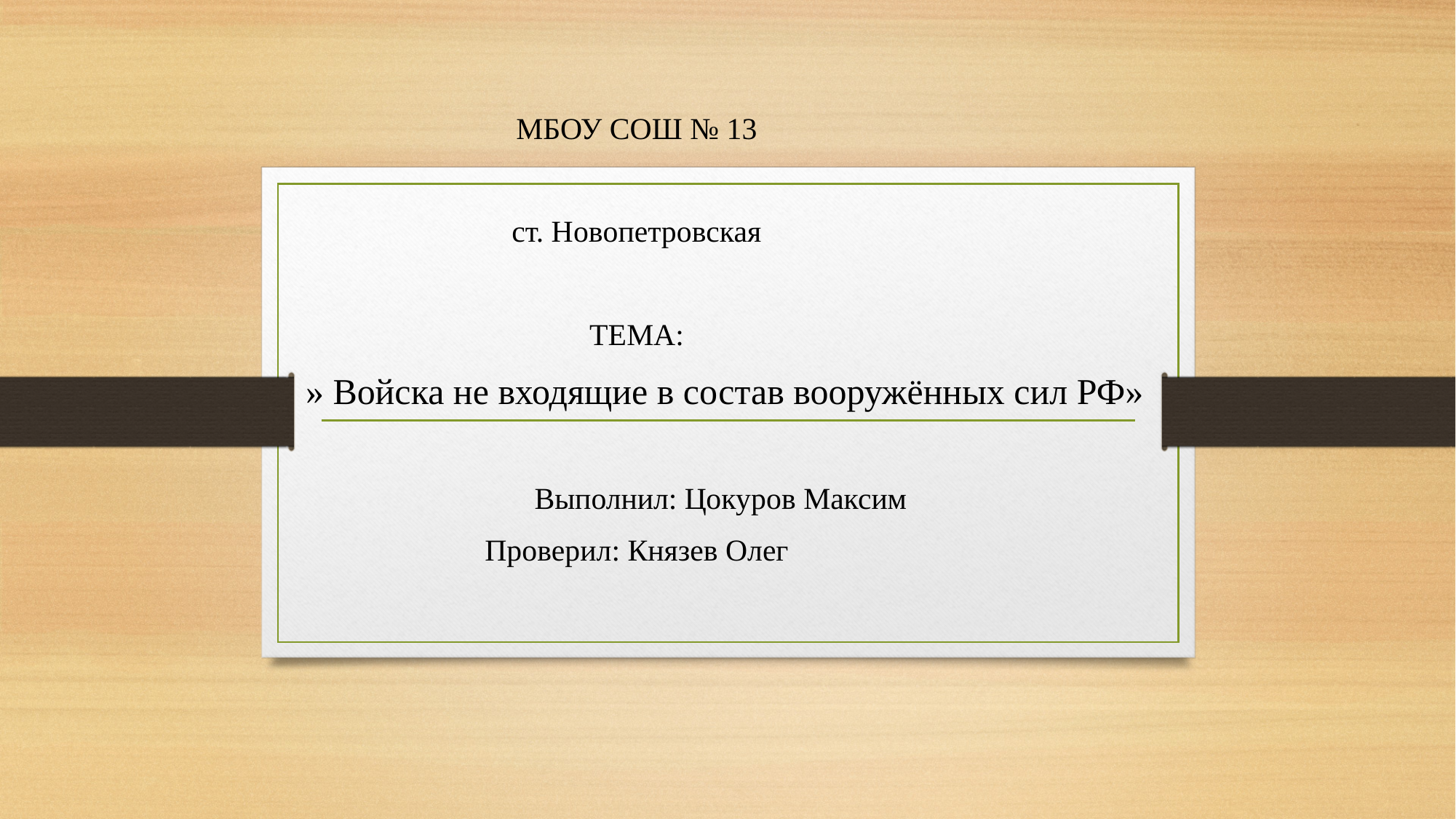

#

МБОУ СОШ № 13

ст. Новопетровская

ТЕМА:
                       » Войска не входящие в состав вооружённых сил РФ»

                      Выполнил: Цокуров Максим
Проверил: Князев Олег